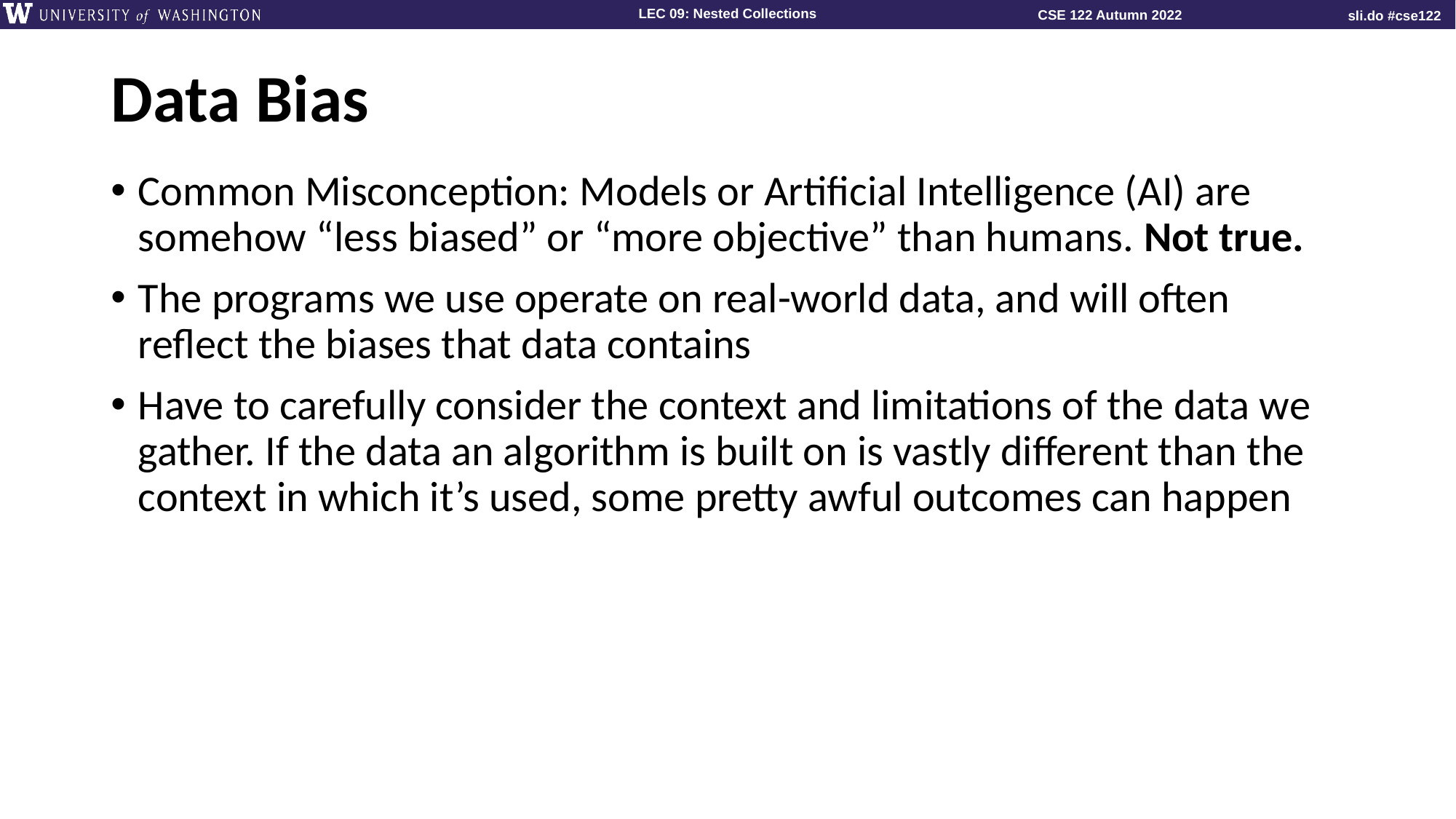

# Data Bias
Common Misconception: Models or Artificial Intelligence (AI) are somehow “less biased” or “more objective” than humans. Not true.
The programs we use operate on real-world data, and will often reflect the biases that data contains
Have to carefully consider the context and limitations of the data we gather. If the data an algorithm is built on is vastly different than the context in which it’s used, some pretty awful outcomes can happen